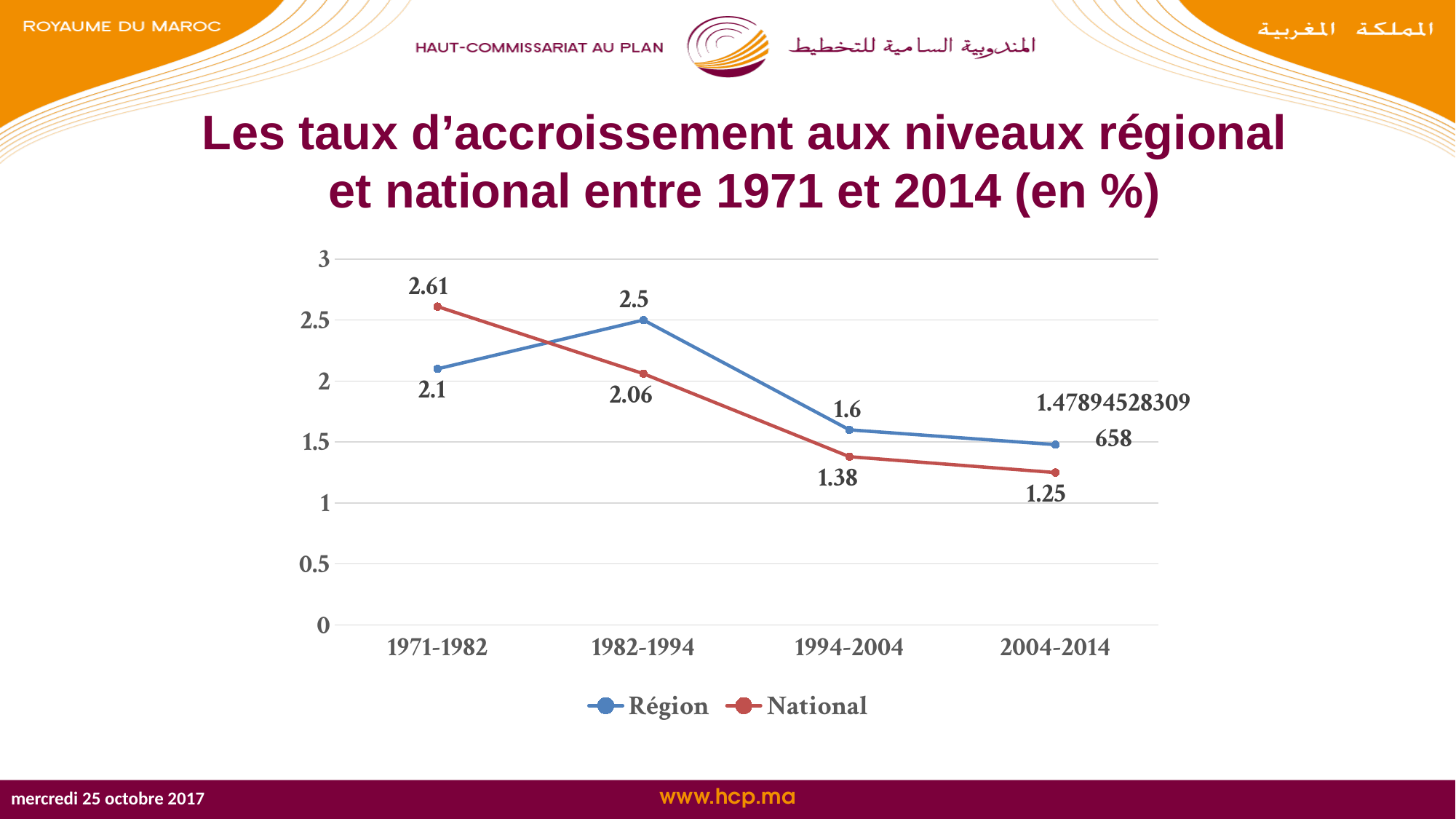

# Les taux d’accroissement aux niveaux régional et national entre 1971 et 2014 (en %)

### Chart

| Category | Région | National |
|---|---|---|
| 1971-1982 | 2.1 | 2.61 |
| 1982-1994 | 2.5 | 2.06 |
| 1994-2004 | 1.6 | 1.38 |
| 2004-2014 | 1.4789452830965786 | 1.25 |
mercredi 25 octobre 2017